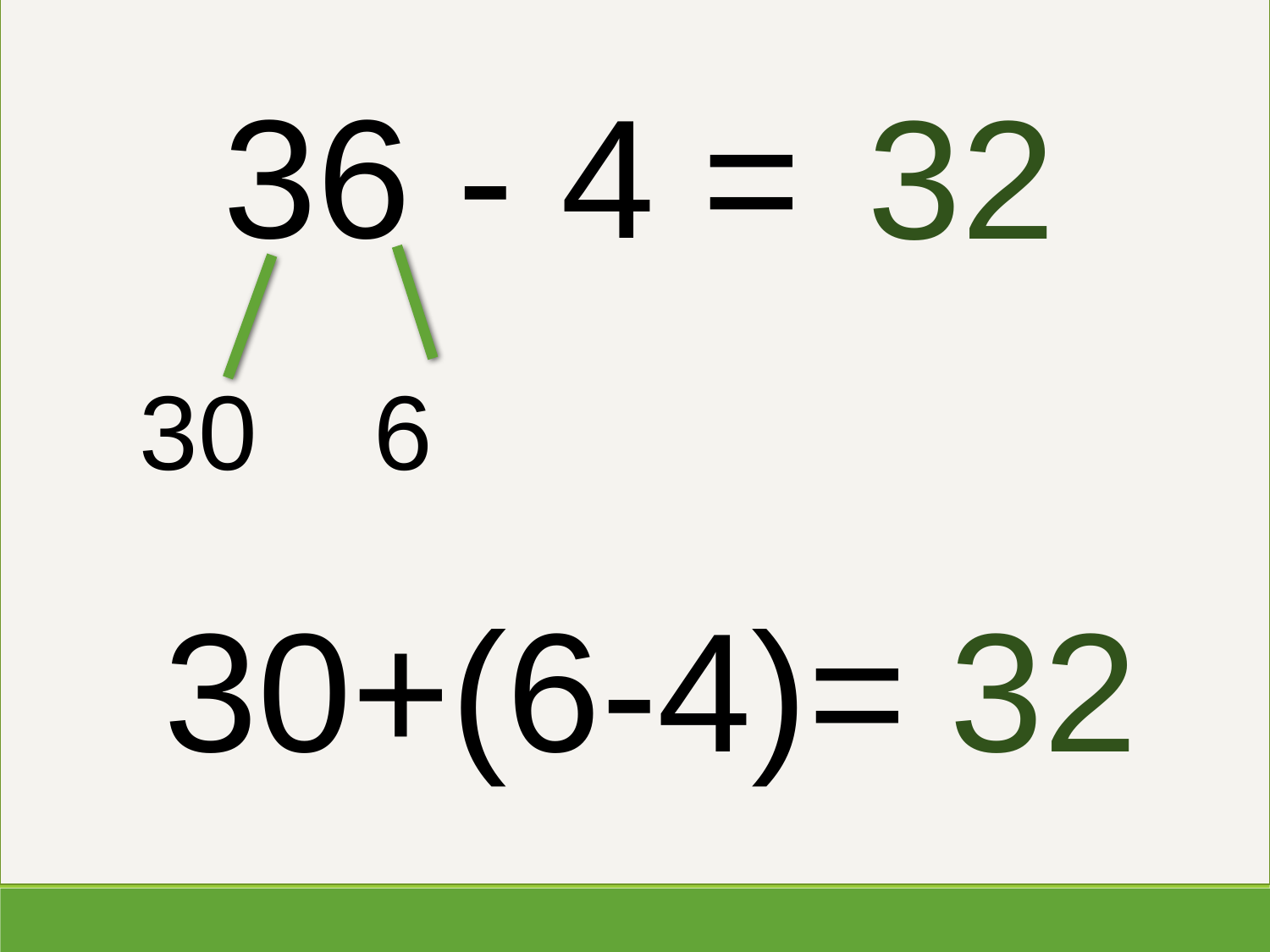

36 - 4 =
32
30
6
30+(6-4)=
32